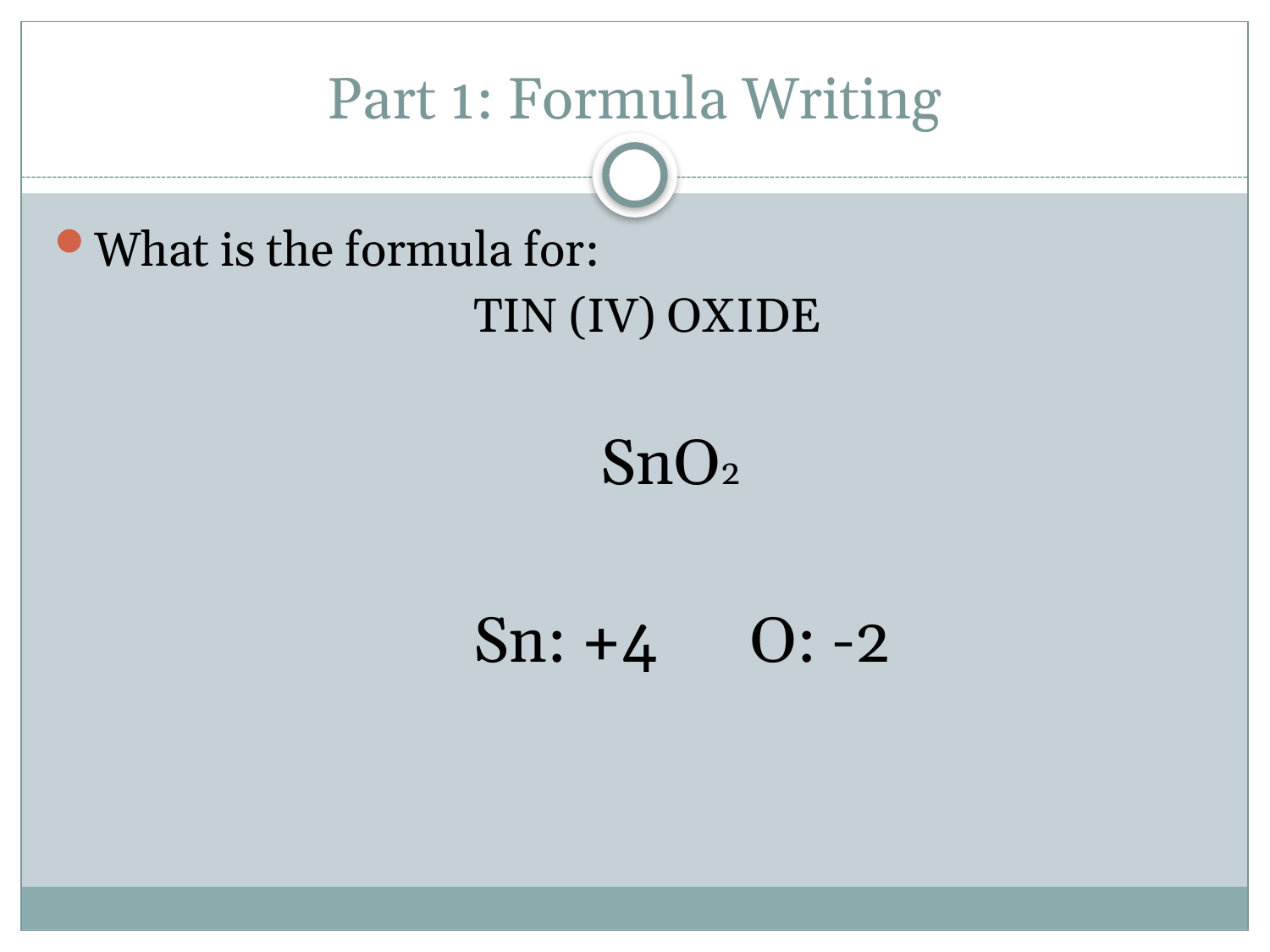

# Part 1: Formula Writing
What is the formula for:
				TIN (IV) OXIDE

					SnO2

				Sn: +4      O: -2